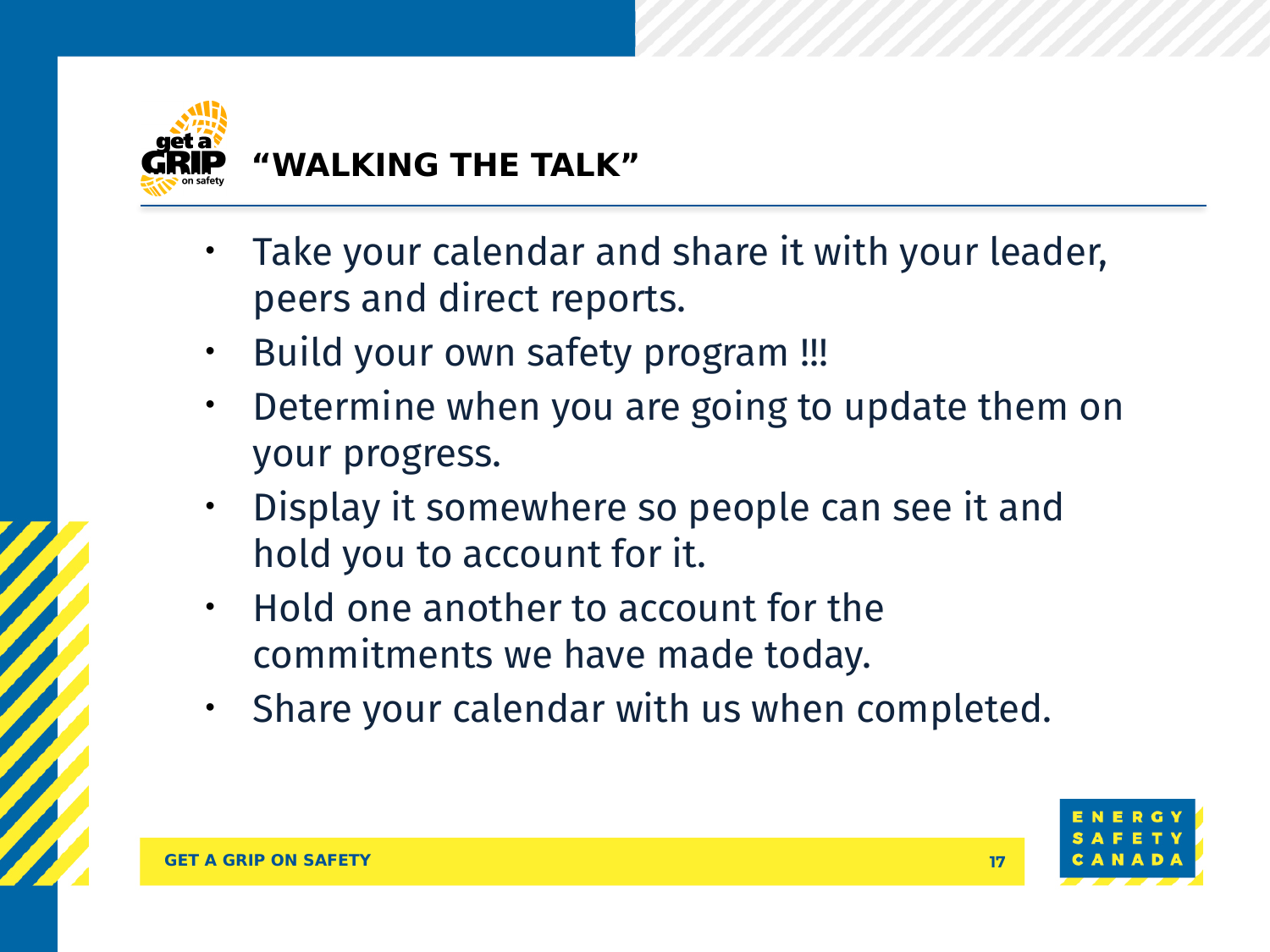

# “walking the talk”
Take your calendar and share it with your leader, peers and direct reports.
Build your own safety program !!!
Determine when you are going to update them on your progress.
Display it somewhere so people can see it and hold you to account for it.
Hold one another to account for the commitments we have made today.
Share your calendar with us when completed.
Get a grip on safety
17